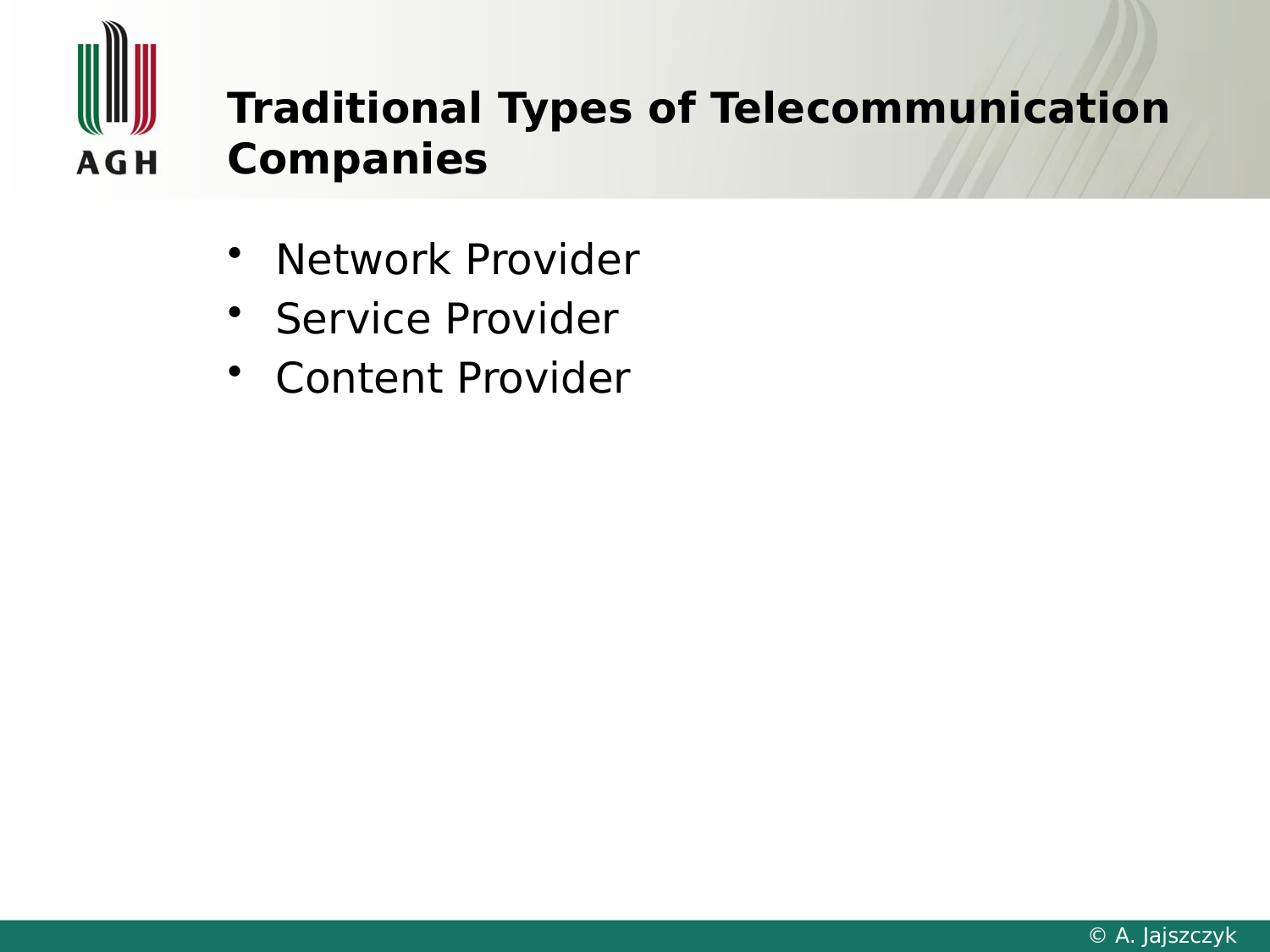

# Traditional Types of Telecommunication Companies
Network Provider
Service Provider
Content Provider